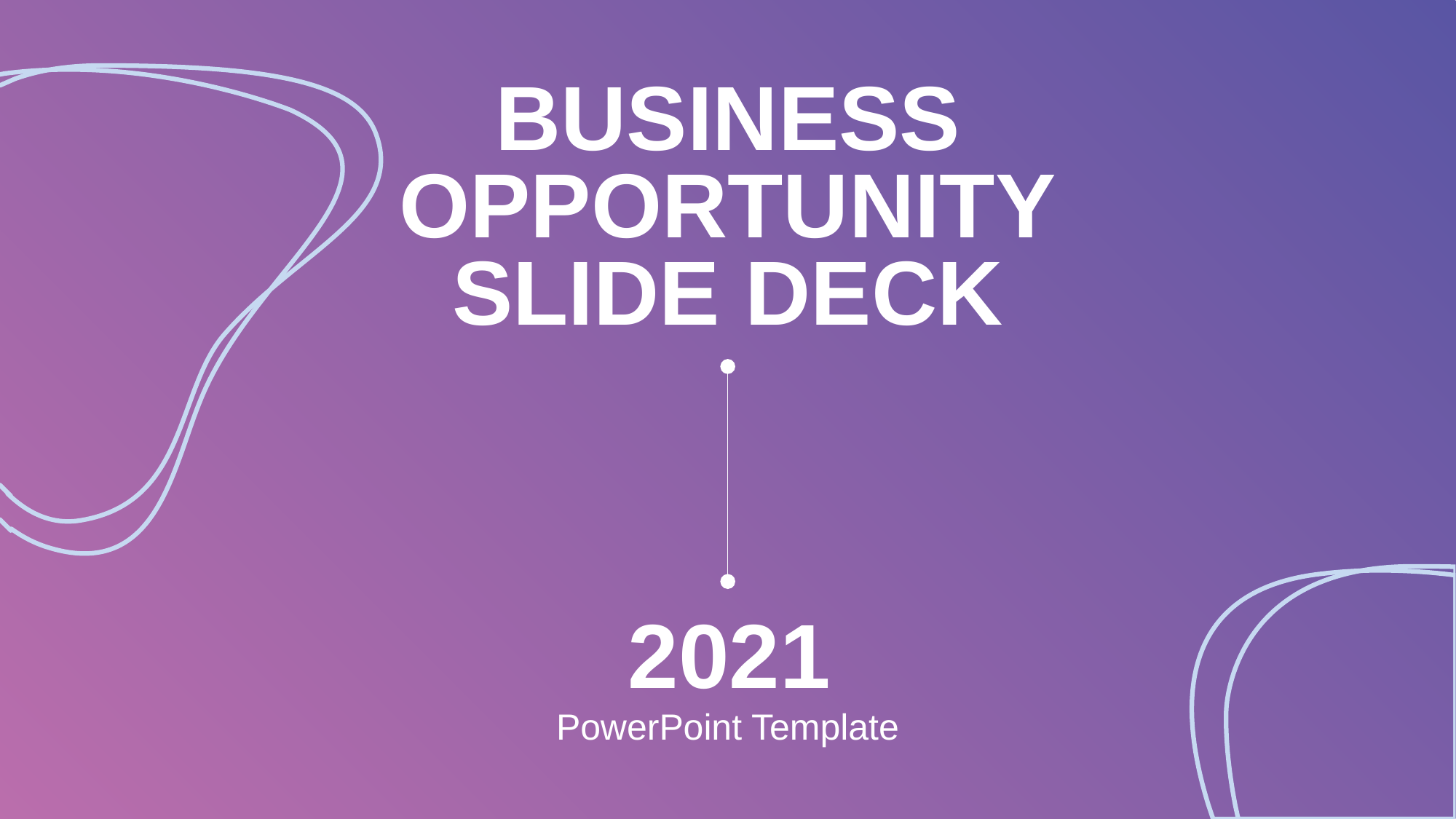

# BUSINESS OPPORTUNITY SLIDE DECK

2021
PowerPoint Template